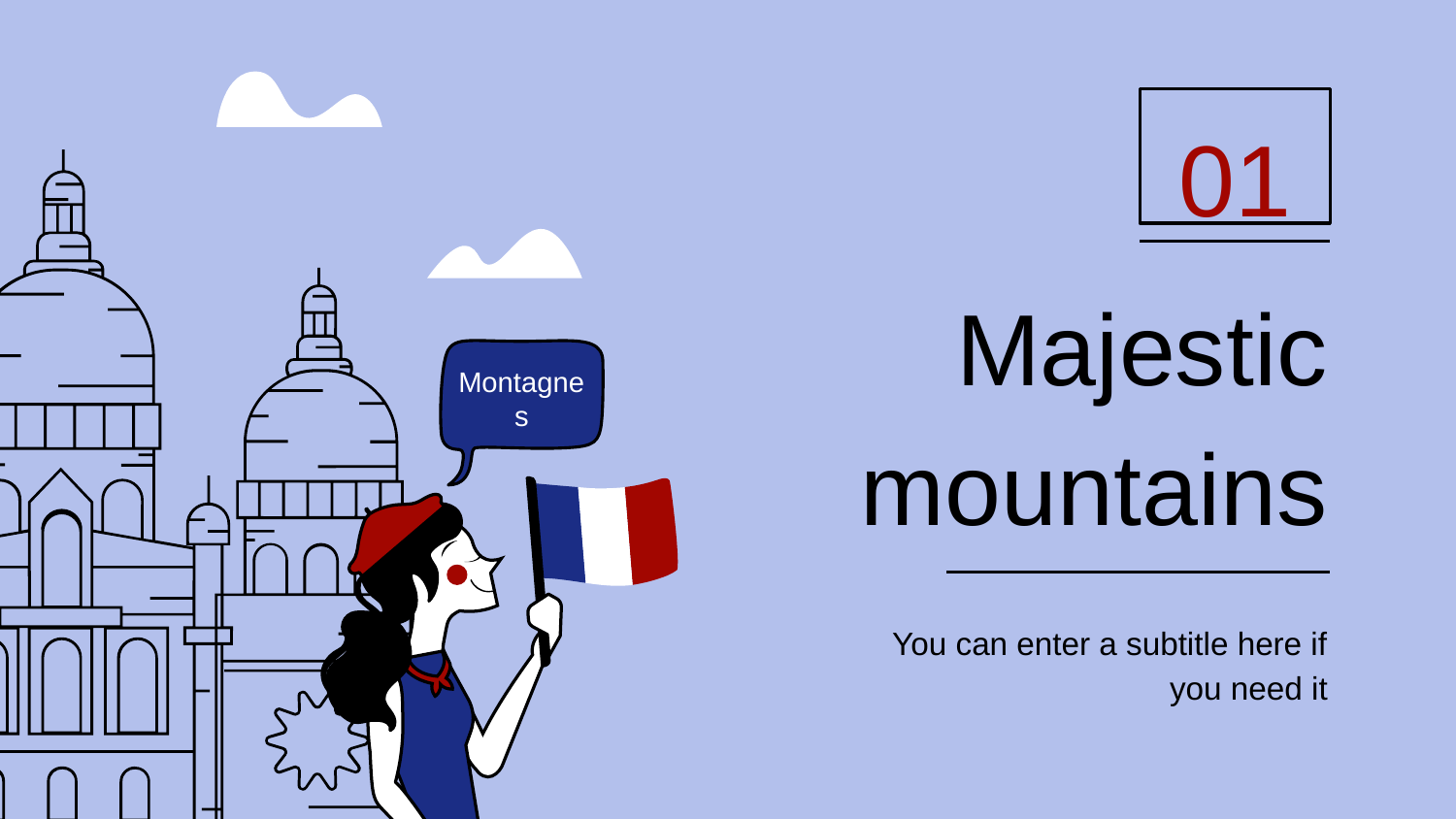

Montagnes

01
# Majestic mountains
You can enter a subtitle here if you need it